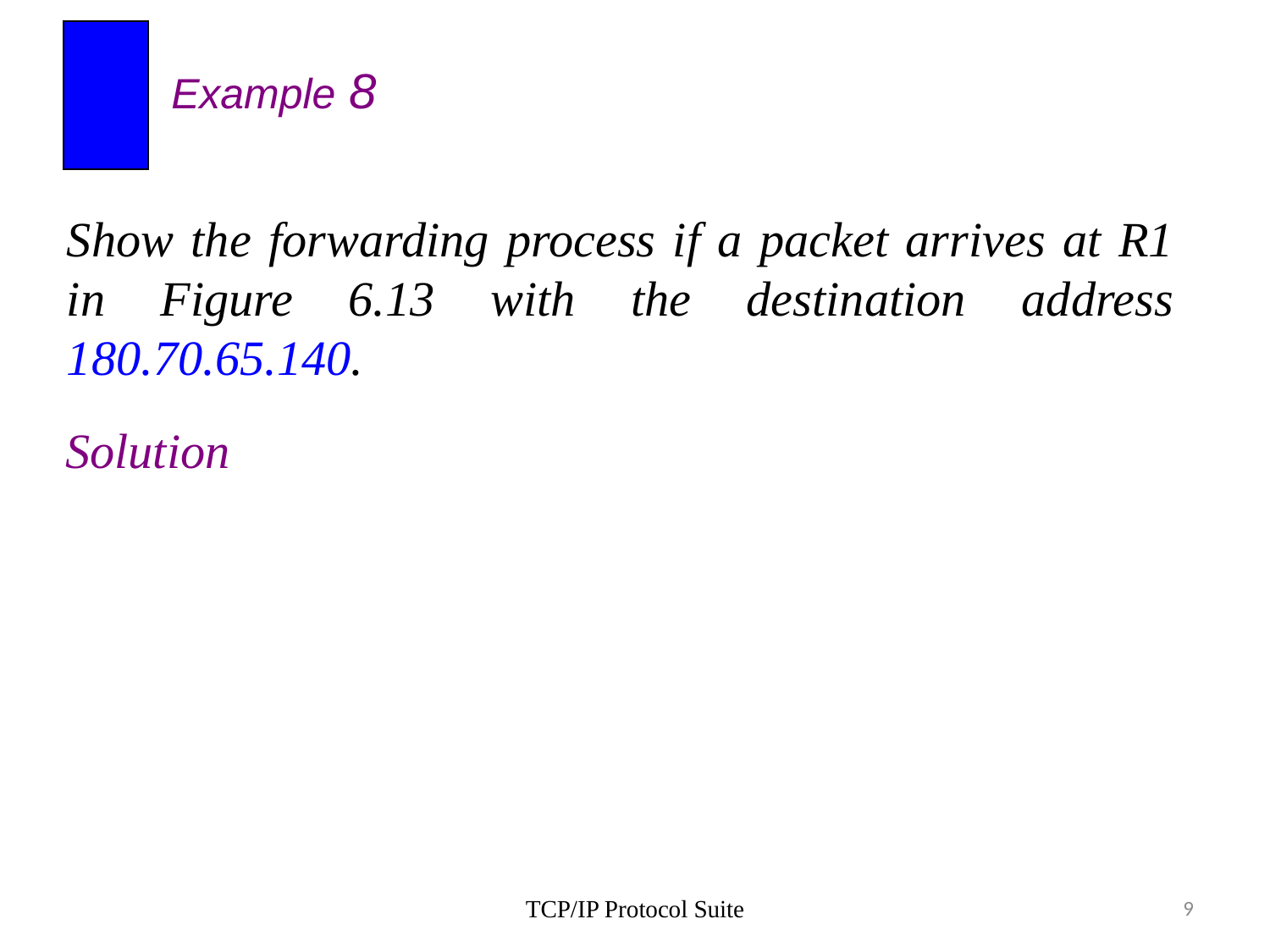

Example 8
Show the forwarding process if a packet arrives at R1 in Figure 6.13 with the destination address 180.70.65.140.
Solution
TCP/IP Protocol Suite
9